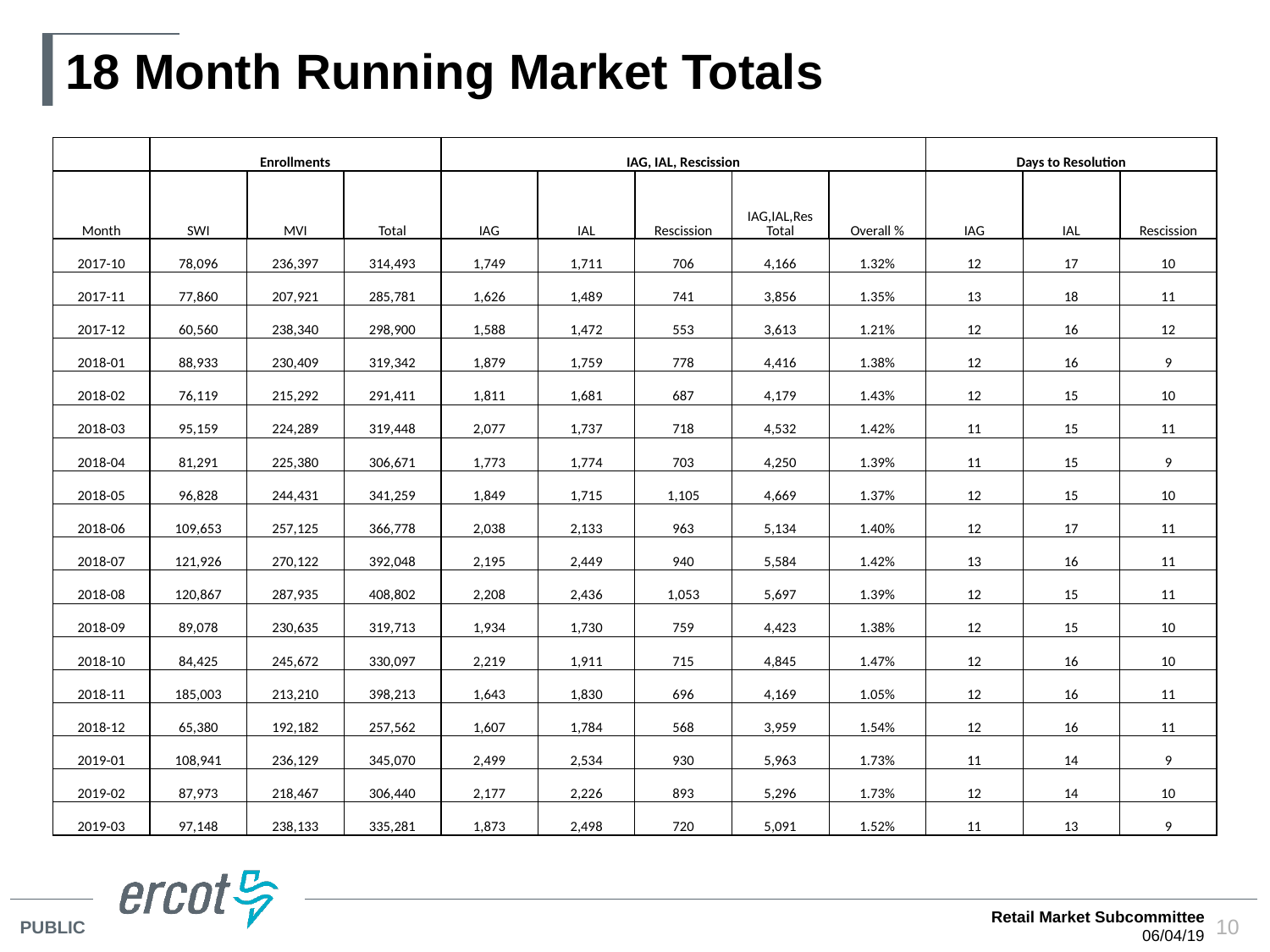

# 18 Month Running Market Totals
|  | Enrollments |  |  | IAG, IAL, Rescission |  |  |  |  | Days to Resolution |  |  |
| --- | --- | --- | --- | --- | --- | --- | --- | --- | --- | --- | --- |
| Month | SWI | MVI | Total | IAG | IAL | Rescission | IAG,IAL,Res Total | Overall % | IAG | IAL | Rescission |
| 2017-10 | 78,096 | 236,397 | 314,493 | 1,749 | 1,711 | 706 | 4,166 | 1.32% | 12 | 17 | 10 |
| 2017-11 | 77,860 | 207,921 | 285,781 | 1,626 | 1,489 | 741 | 3,856 | 1.35% | 13 | 18 | 11 |
| 2017-12 | 60,560 | 238,340 | 298,900 | 1,588 | 1,472 | 553 | 3,613 | 1.21% | 12 | 16 | 12 |
| 2018-01 | 88,933 | 230,409 | 319,342 | 1,879 | 1,759 | 778 | 4,416 | 1.38% | 12 | 16 | 9 |
| 2018-02 | 76,119 | 215,292 | 291,411 | 1,811 | 1,681 | 687 | 4,179 | 1.43% | 12 | 15 | 10 |
| 2018-03 | 95,159 | 224,289 | 319,448 | 2,077 | 1,737 | 718 | 4,532 | 1.42% | 11 | 15 | 11 |
| 2018-04 | 81,291 | 225,380 | 306,671 | 1,773 | 1,774 | 703 | 4,250 | 1.39% | 11 | 15 | 9 |
| 2018-05 | 96,828 | 244,431 | 341,259 | 1,849 | 1,715 | 1,105 | 4,669 | 1.37% | 12 | 15 | 10 |
| 2018-06 | 109,653 | 257,125 | 366,778 | 2,038 | 2,133 | 963 | 5,134 | 1.40% | 12 | 17 | 11 |
| 2018-07 | 121,926 | 270,122 | 392,048 | 2,195 | 2,449 | 940 | 5,584 | 1.42% | 13 | 16 | 11 |
| 2018-08 | 120,867 | 287,935 | 408,802 | 2,208 | 2,436 | 1,053 | 5,697 | 1.39% | 12 | 15 | 11 |
| 2018-09 | 89,078 | 230,635 | 319,713 | 1,934 | 1,730 | 759 | 4,423 | 1.38% | 12 | 15 | 10 |
| 2018-10 | 84,425 | 245,672 | 330,097 | 2,219 | 1,911 | 715 | 4,845 | 1.47% | 12 | 16 | 10 |
| 2018-11 | 185,003 | 213,210 | 398,213 | 1,643 | 1,830 | 696 | 4,169 | 1.05% | 12 | 16 | 11 |
| 2018-12 | 65,380 | 192,182 | 257,562 | 1,607 | 1,784 | 568 | 3,959 | 1.54% | 12 | 16 | 11 |
| 2019-01 | 108,941 | 236,129 | 345,070 | 2,499 | 2,534 | 930 | 5,963 | 1.73% | 11 | 14 | 9 |
| 2019-02 | 87,973 | 218,467 | 306,440 | 2,177 | 2,226 | 893 | 5,296 | 1.73% | 12 | 14 | 10 |
| 2019-03 | 97,148 | 238,133 | 335,281 | 1,873 | 2,498 | 720 | 5,091 | 1.52% | 11 | 13 | 9 |
Retail Market Subcommittee
06/04/19
10